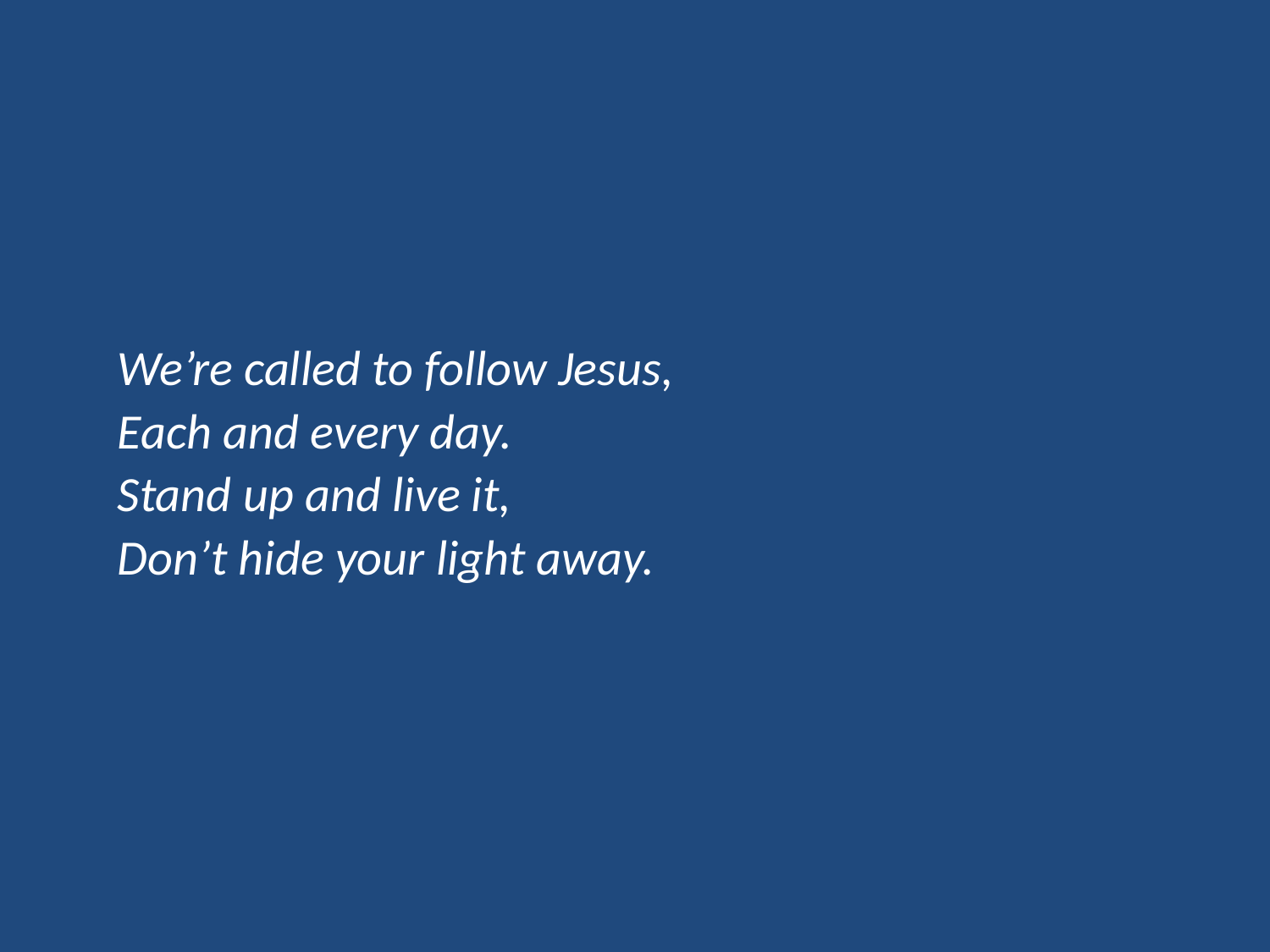

We’re called to follow Jesus,
Each and every day.
Stand up and live it,
Don’t hide your light away.